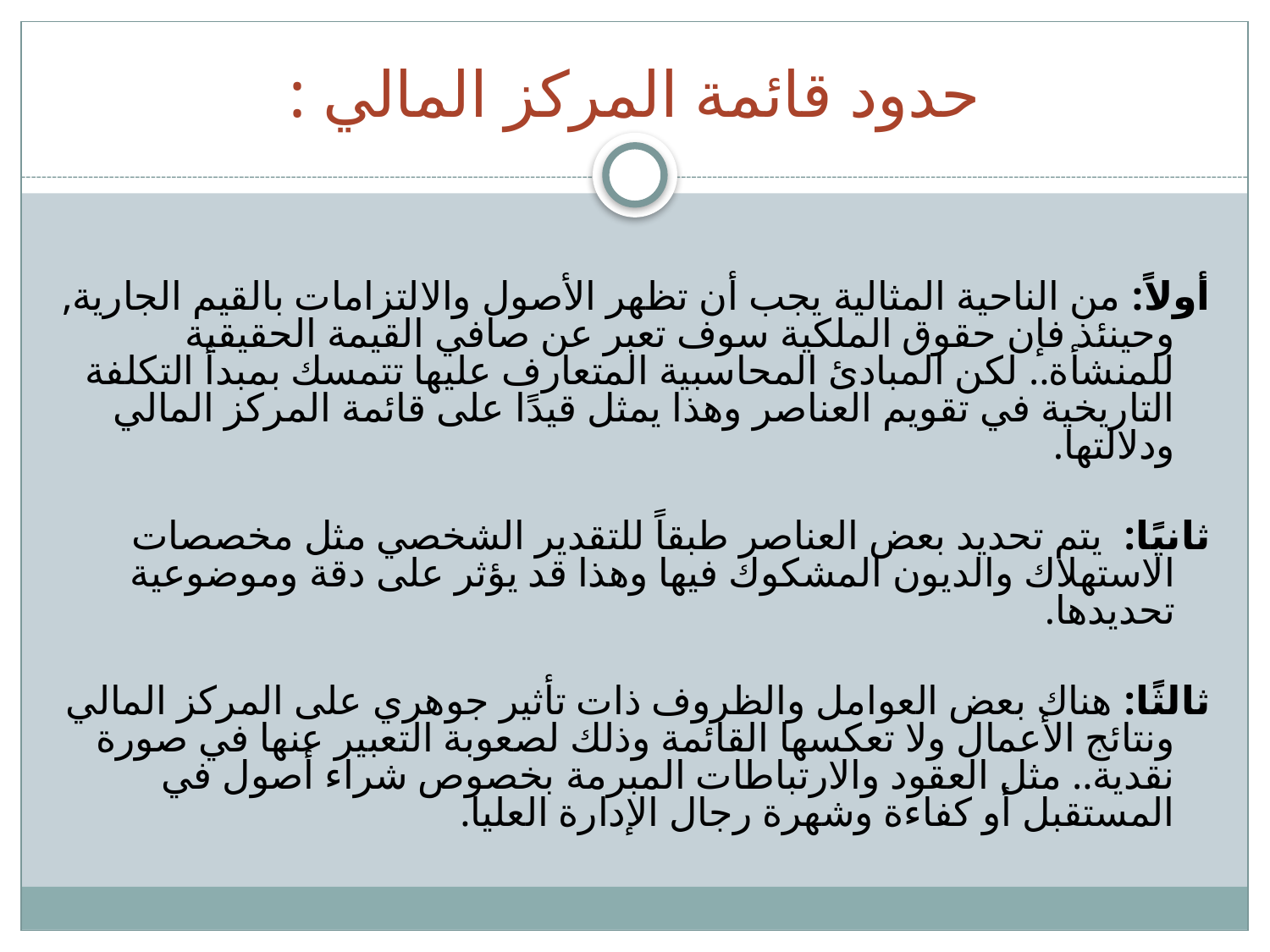

# حدود قائمة المركز المالي :

أولاً: من الناحية المثالية يجب أن تظهر الأصول والالتزامات بالقيم الجارية, وحينئذ فإن حقوق الملكية سوف تعبر عن صافي القيمة الحقيقية للمنشأة.. لكن المبادئ المحاسبية المتعارف عليها تتمسك بمبدأ التكلفة التاريخية في تقويم العناصر وهذا يمثل قيدًا على قائمة المركز المالي ودلالتها.

ثانيًا:  يتم تحديد بعض العناصر طبقاً للتقدير الشخصي مثل مخصصات الاستهلاك والديون المشكوك فيها وهذا قد يؤثر على دقة وموضوعية تحديدها.

ثالثًا: هناك بعض العوامل والظروف ذات تأثير جوهري على المركز المالي ونتائج الأعمال ولا تعكسها القائمة وذلك لصعوبة التعبير عنها في صورة نقدية.. مثل العقود والارتباطات المبرمة بخصوص شراء أصول في المستقبل أو كفاءة وشهرة رجال الإدارة العليا.